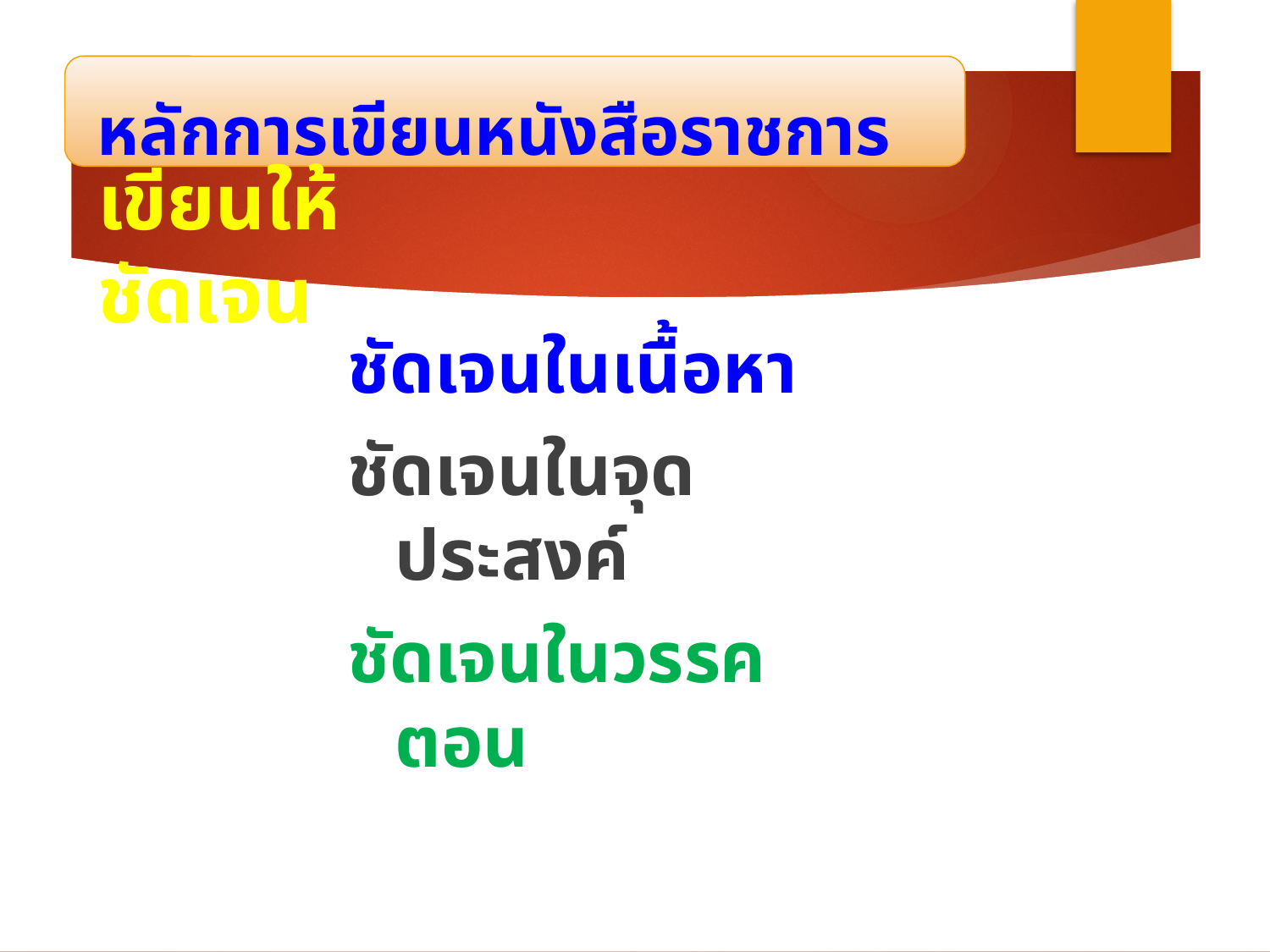

หลักการเขียนหนังสือราชการ

# เขียนให้ชัดเจน
ชัดเจนในเนื้อหา
ชัดเจนในจุดประสงค์
ชัดเจนในวรรคตอน